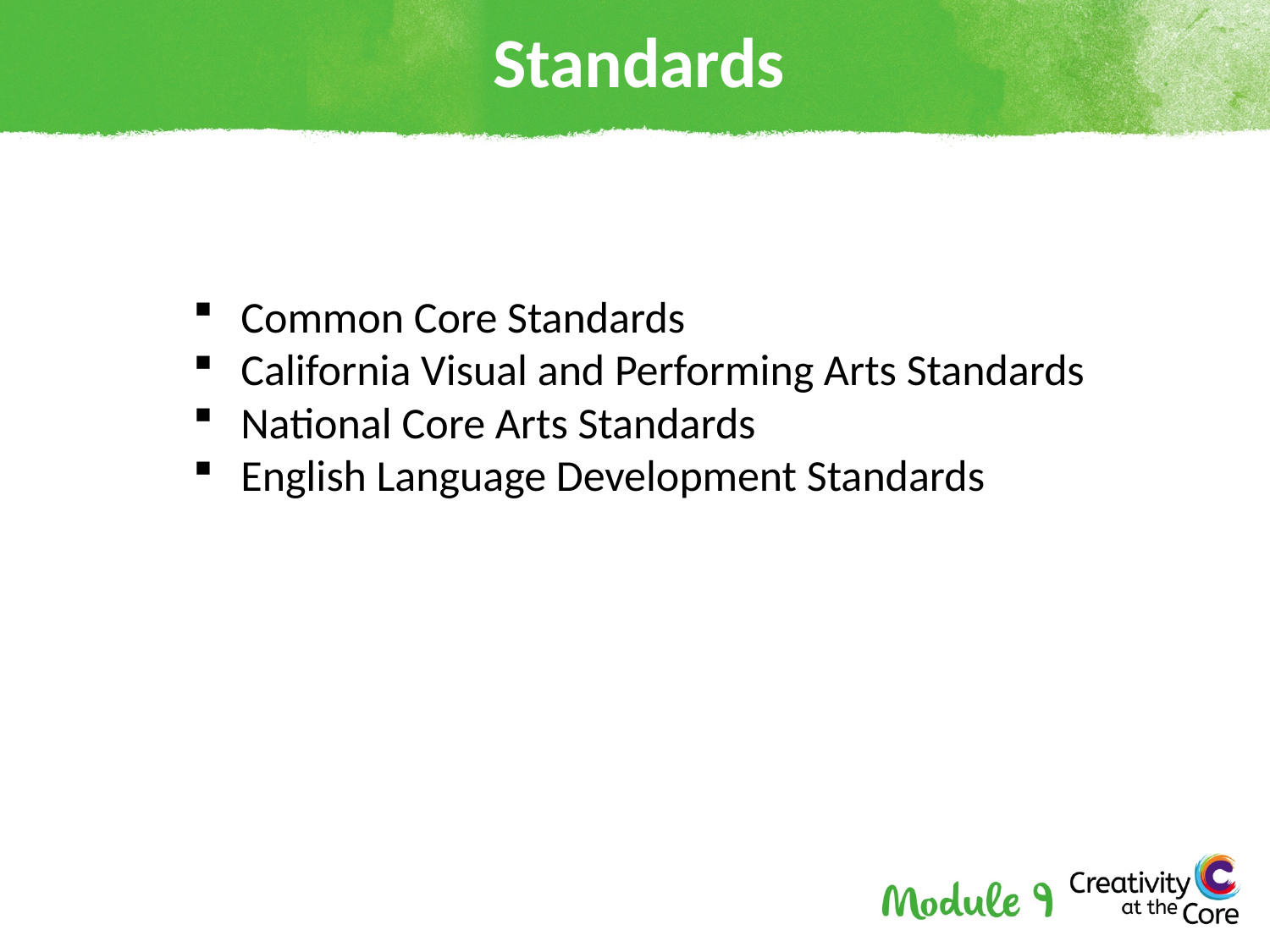

# Standards

Common Core Standards
California Visual and Performing Arts Standards
National Core Arts Standards
English Language Development Standards